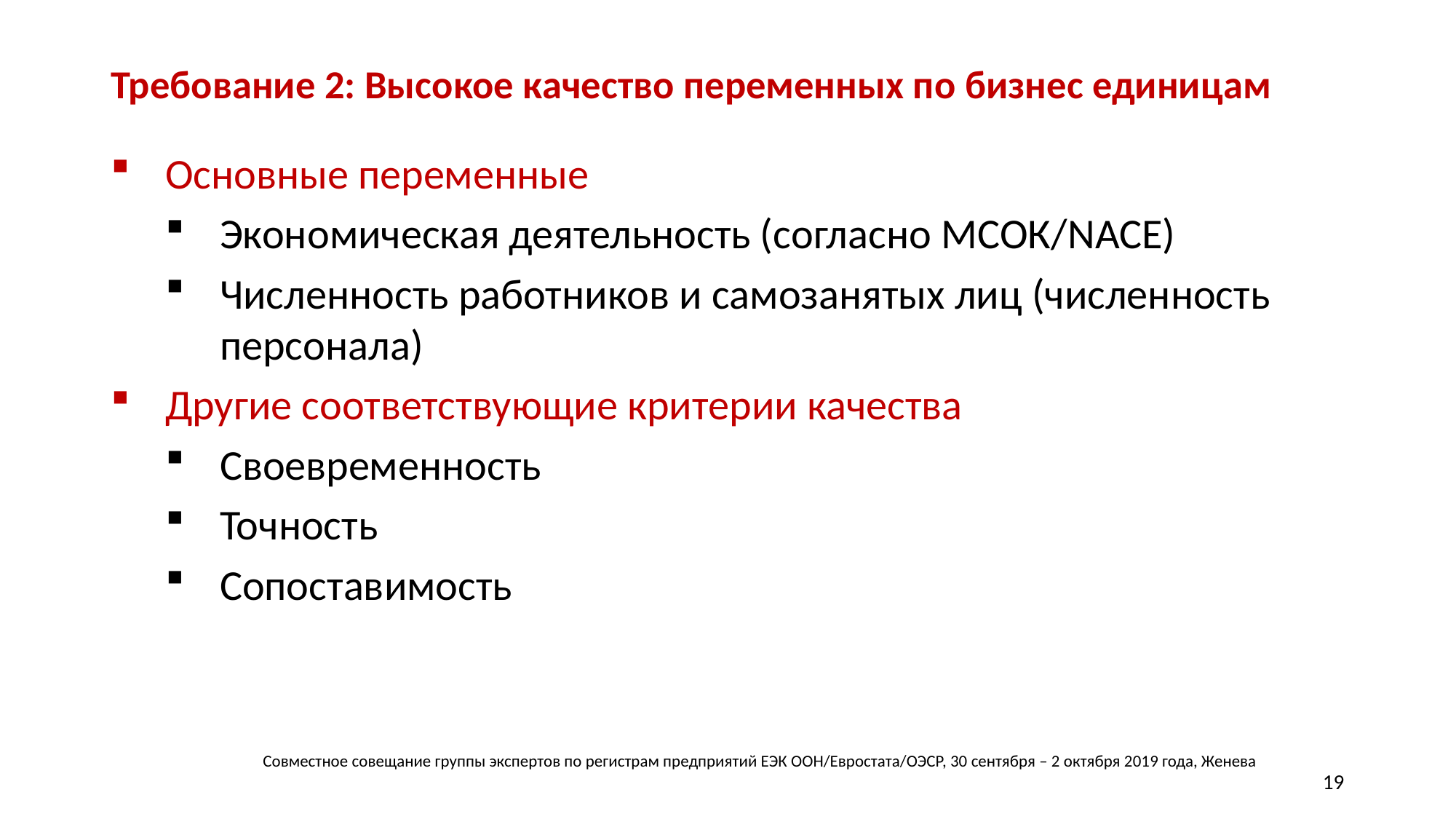

# Требование 2: Высокое качество переменных по бизнес единицам
Основные переменные
Экономическая деятельность (согласно МСОК/NACE)
Численность работников и самозанятых лиц (численность персонала)
Другие соответствующие критерии качества
Своевременность
Точность
Сопоставимость

Совместное совещание группы экспертов по регистрам предприятий ЕЭК ООН/Евростата/ОЭСР, 30 сентября – 2 октября 2019 года, Женева
19